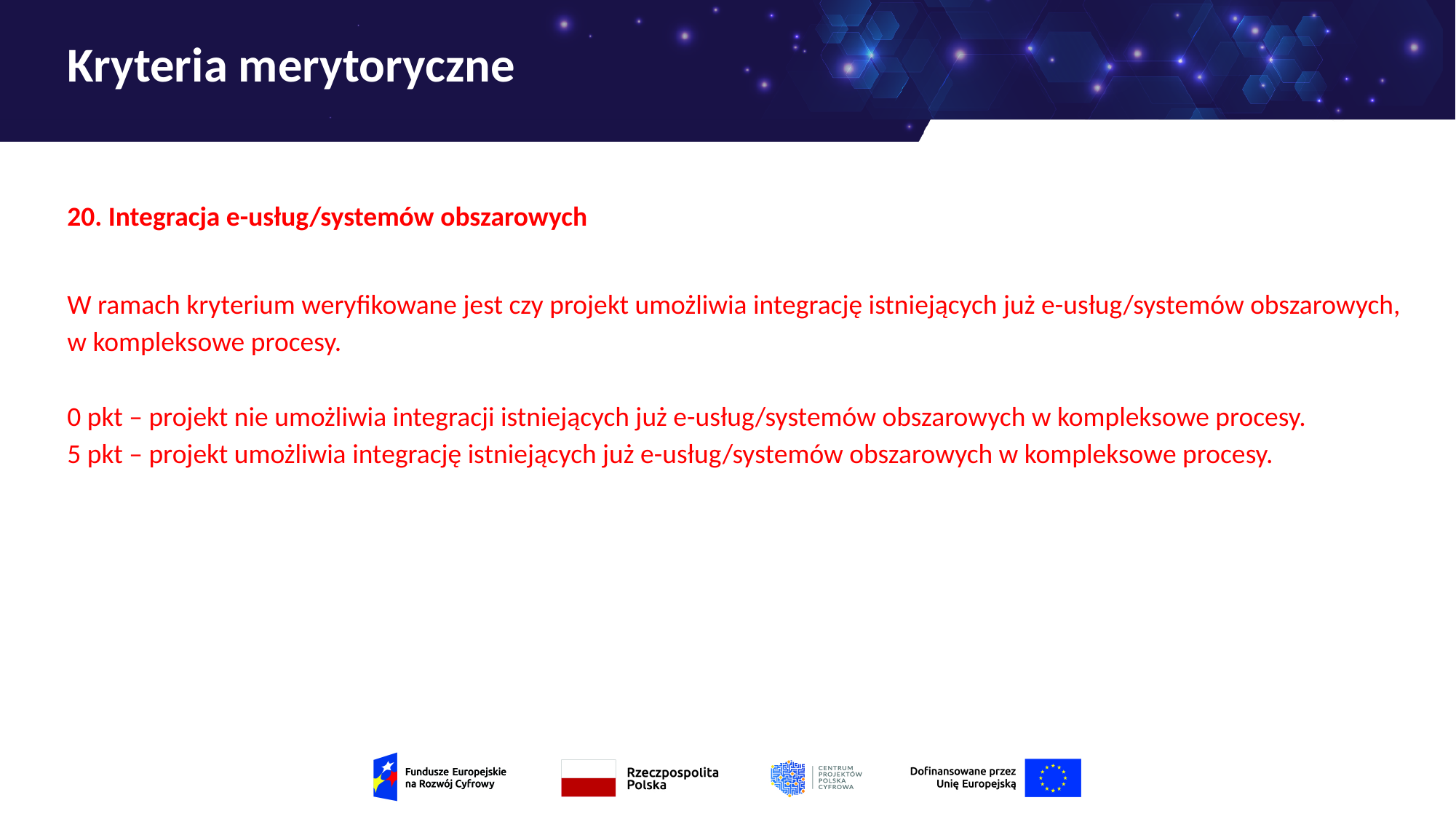

# Kryteria merytoryczne
20. Integracja e-usług/systemów obszarowych

W ramach kryterium weryfikowane jest czy projekt umożliwia integrację istniejących już e-usług/systemów obszarowych, w kompleksowe procesy.

0 pkt – projekt nie umożliwia integracji istniejących już e-usług/systemów obszarowych w kompleksowe procesy.
5 pkt – projekt umożliwia integrację istniejących już e-usług/systemów obszarowych w kompleksowe procesy.